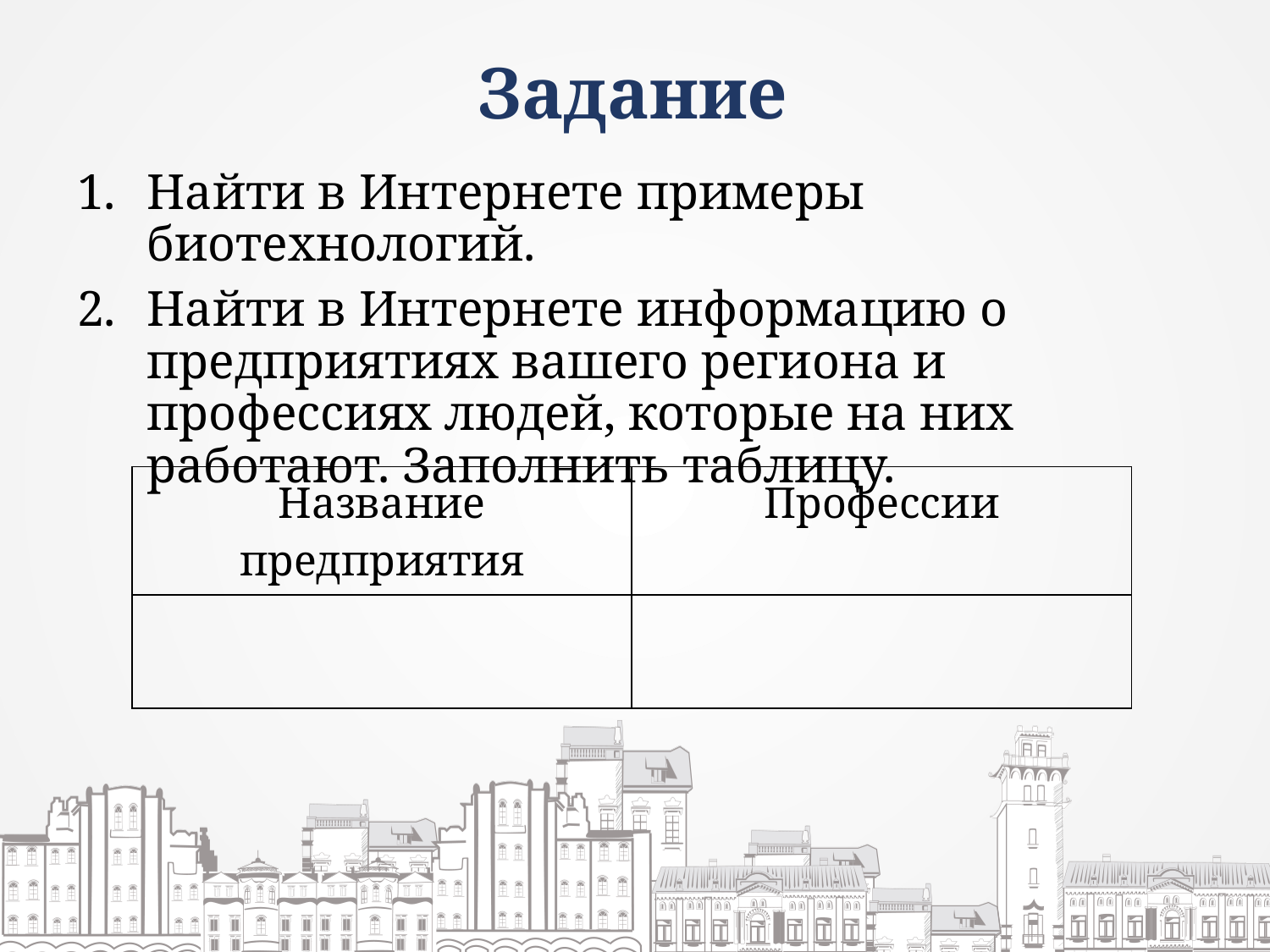

# Задание
Найти в Интернете примеры биотехнологий.
Найти в Интернете информацию о предприятиях вашего региона и профессиях людей, которые на них работают. Заполнить таблицу.
| Название предприятия | Профессии |
| --- | --- |
|  |  |